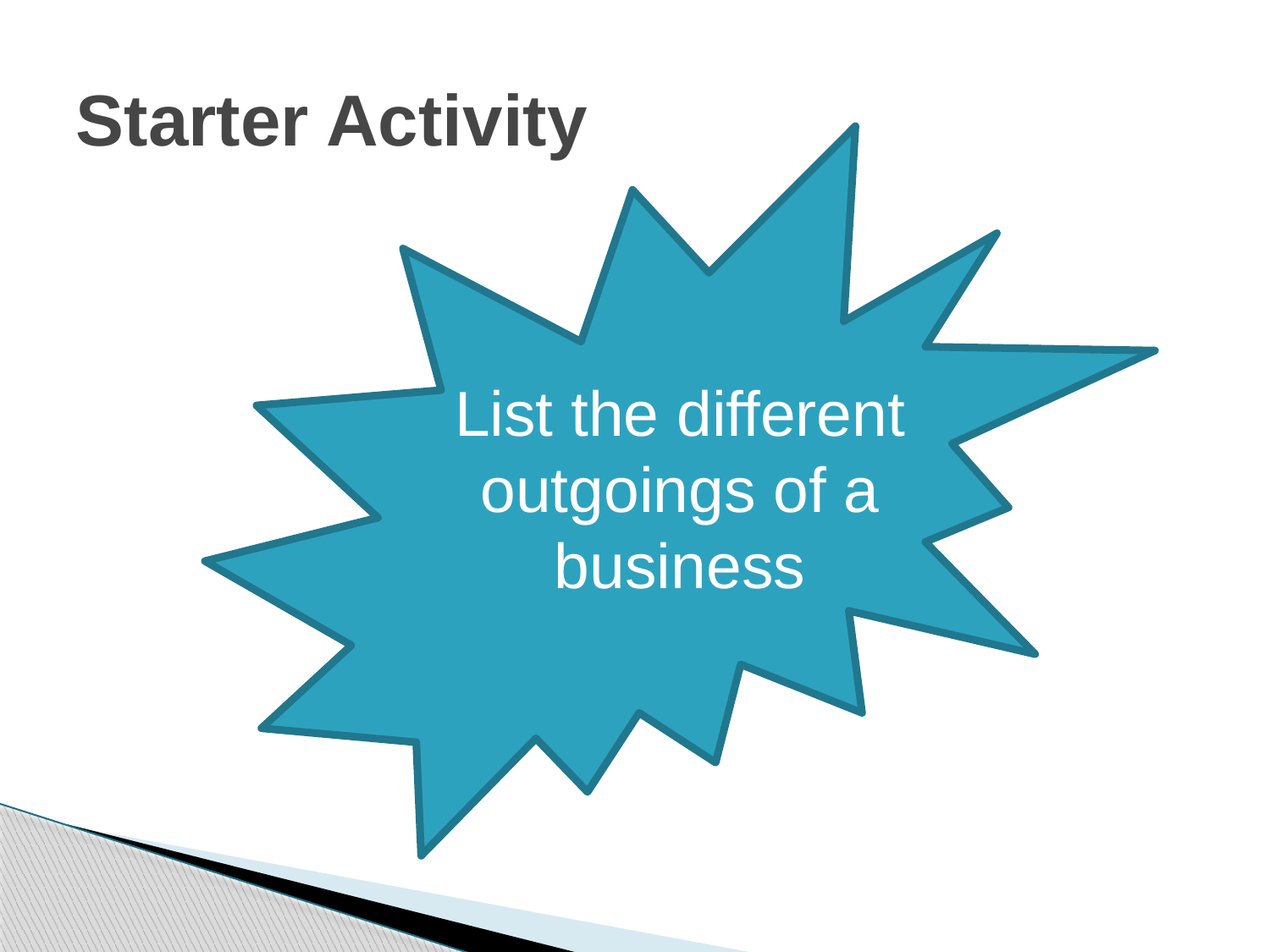

# Starter Activity

List the different outgoings of a business